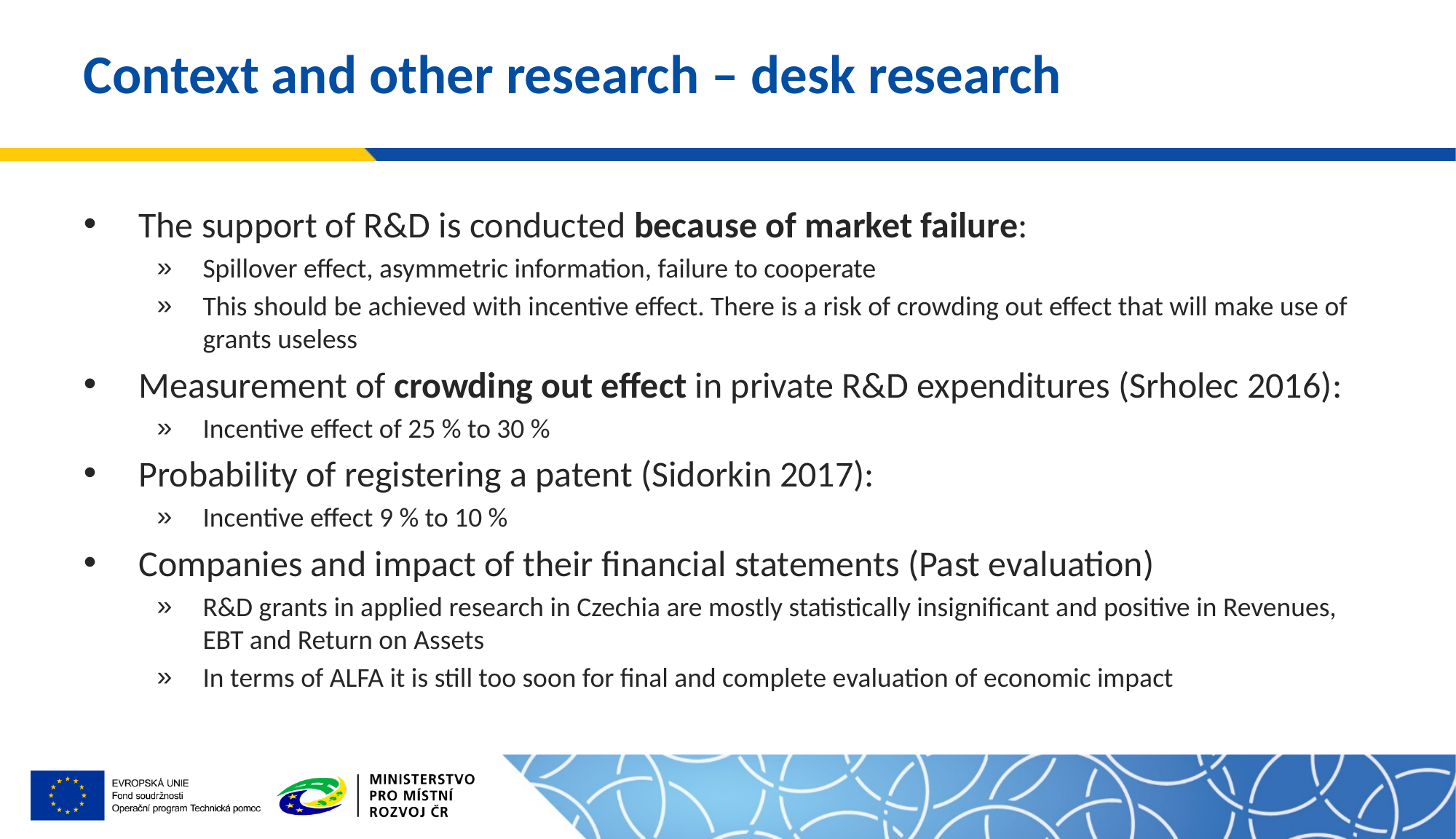

# Context and other research – desk research
The support of R&D is conducted because of market failure:
Spillover effect, asymmetric information, failure to cooperate
This should be achieved with incentive effect. There is a risk of crowding out effect that will make use of grants useless
Measurement of crowding out effect in private R&D expenditures (Srholec 2016):
Incentive effect of 25 % to 30 %
Probability of registering a patent (Sidorkin 2017):
Incentive effect 9 % to 10 %
Companies and impact of their financial statements (Past evaluation)
R&D grants in applied research in Czechia are mostly statistically insignificant and positive in Revenues, EBT and Return on Assets
In terms of ALFA it is still too soon for final and complete evaluation of economic impact